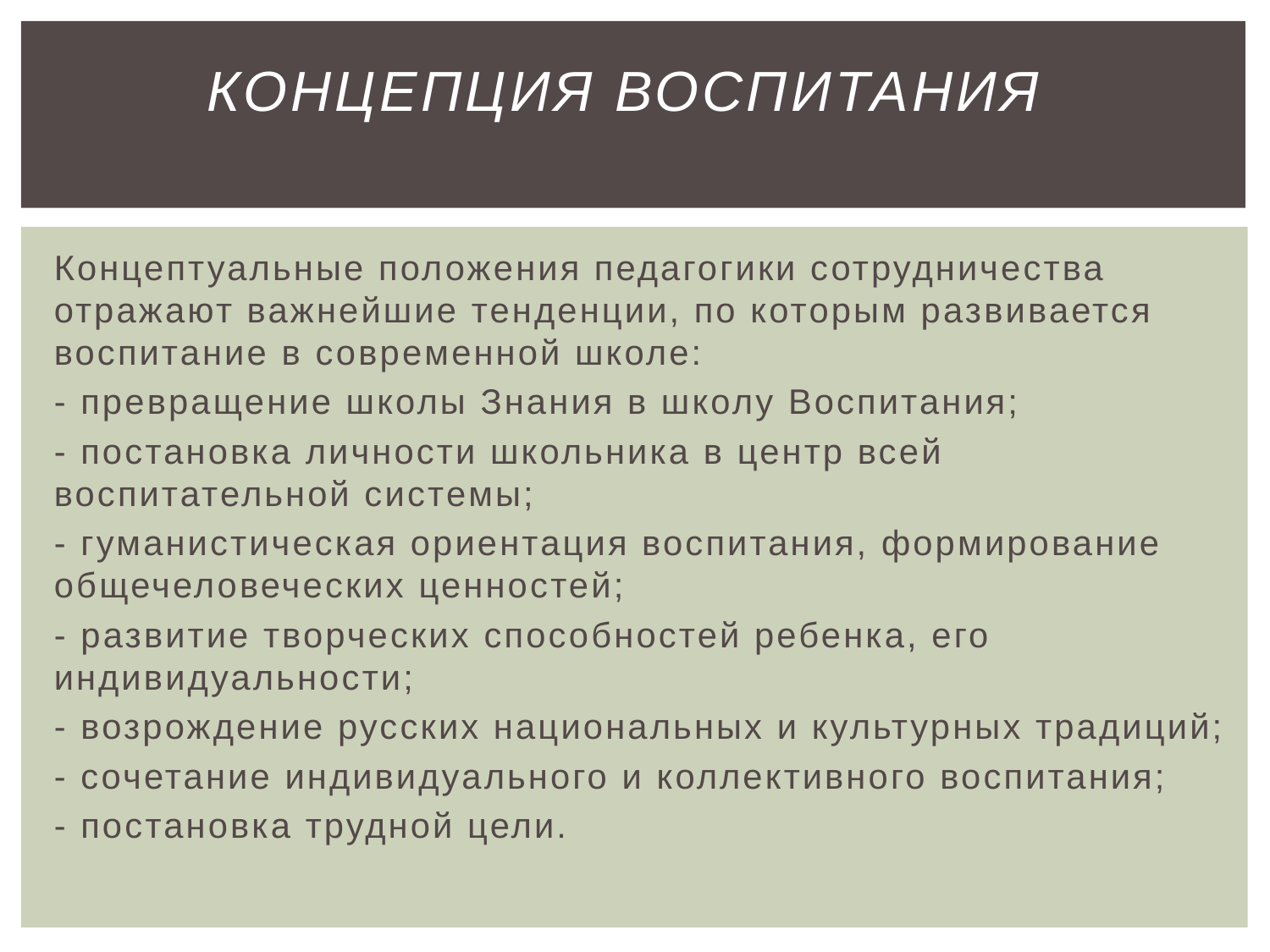

# Концепция воспитания
Концептуальные положения педагогики сотрудничества отражают важнейшие тенденции, по которым развивается воспитание в современной школе:
- превращение школы Знания в школу Воспитания;
- постановка личности школьника в центр всей воспитательной системы;
- гуманистическая ориентация воспитания, формирование общечеловеческих ценностей;
- развитие творческих способностей ребенка, его индивидуальности;
- возрождение русских национальных и культурных традиций;
- сочетание индивидуального и коллективного воспитания;
- постановка трудной цели.